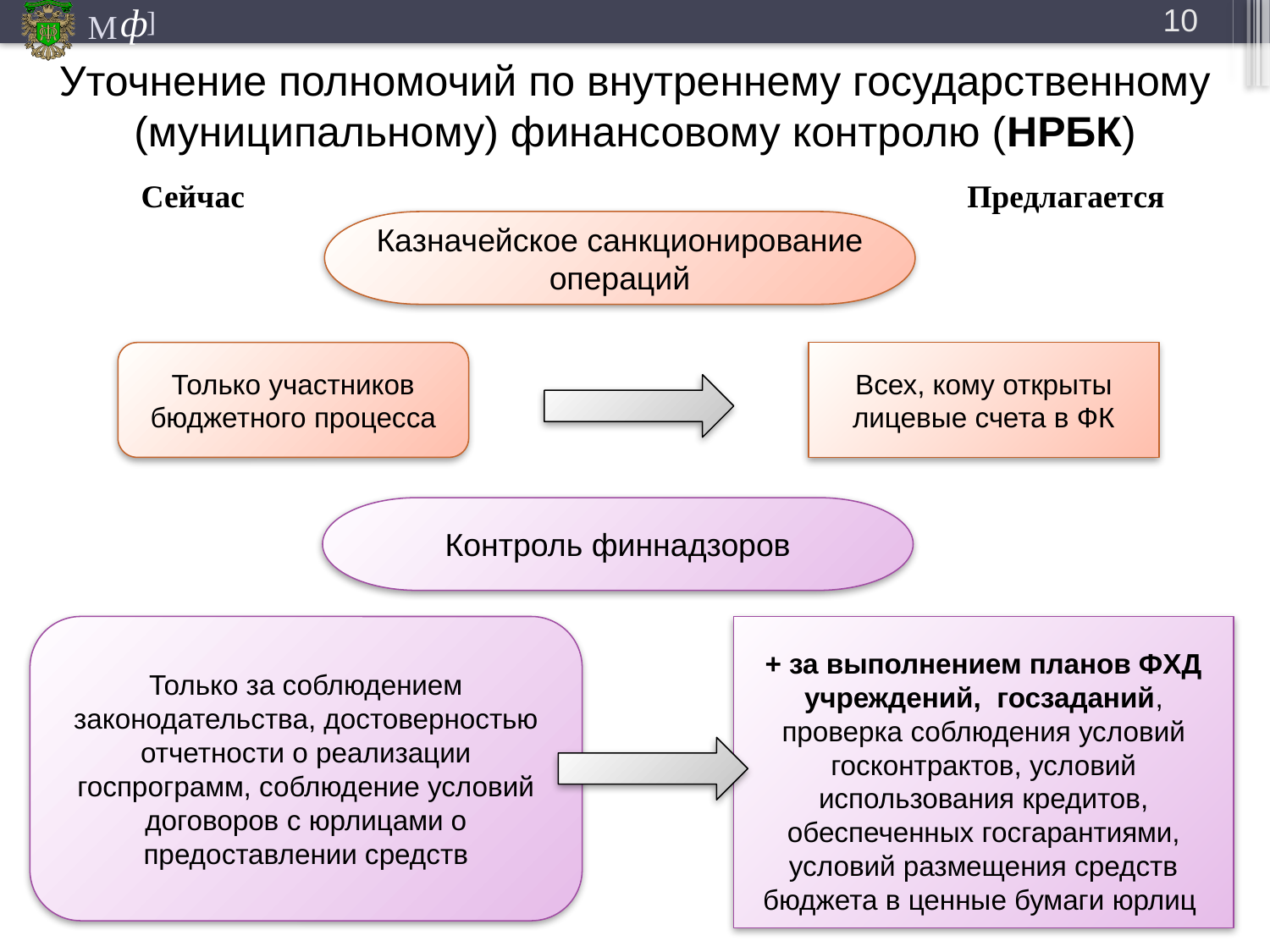

10
Уточнение полномочий по внутреннему государственному (муниципальному) финансовому контролю (НРБК)
Сейчас
Предлагается
Казначейское санкционирование операций
Только участников бюджетного процесса
Всех, кому открыты лицевые счета в ФК

Контроль финнадзоров
Только за соблюдением законодательства, достоверностью отчетности о реализации госпрограмм, соблюдение условий договоров с юрлицами о предоставлении средств

+ за выполнением планов ФХД учреждений,  госзаданий, проверка соблюдения условий госконтрактов, условий использования кредитов, обеспеченных госгарантиями, условий размещения средств бюджета в ценные бумаги юрлиц